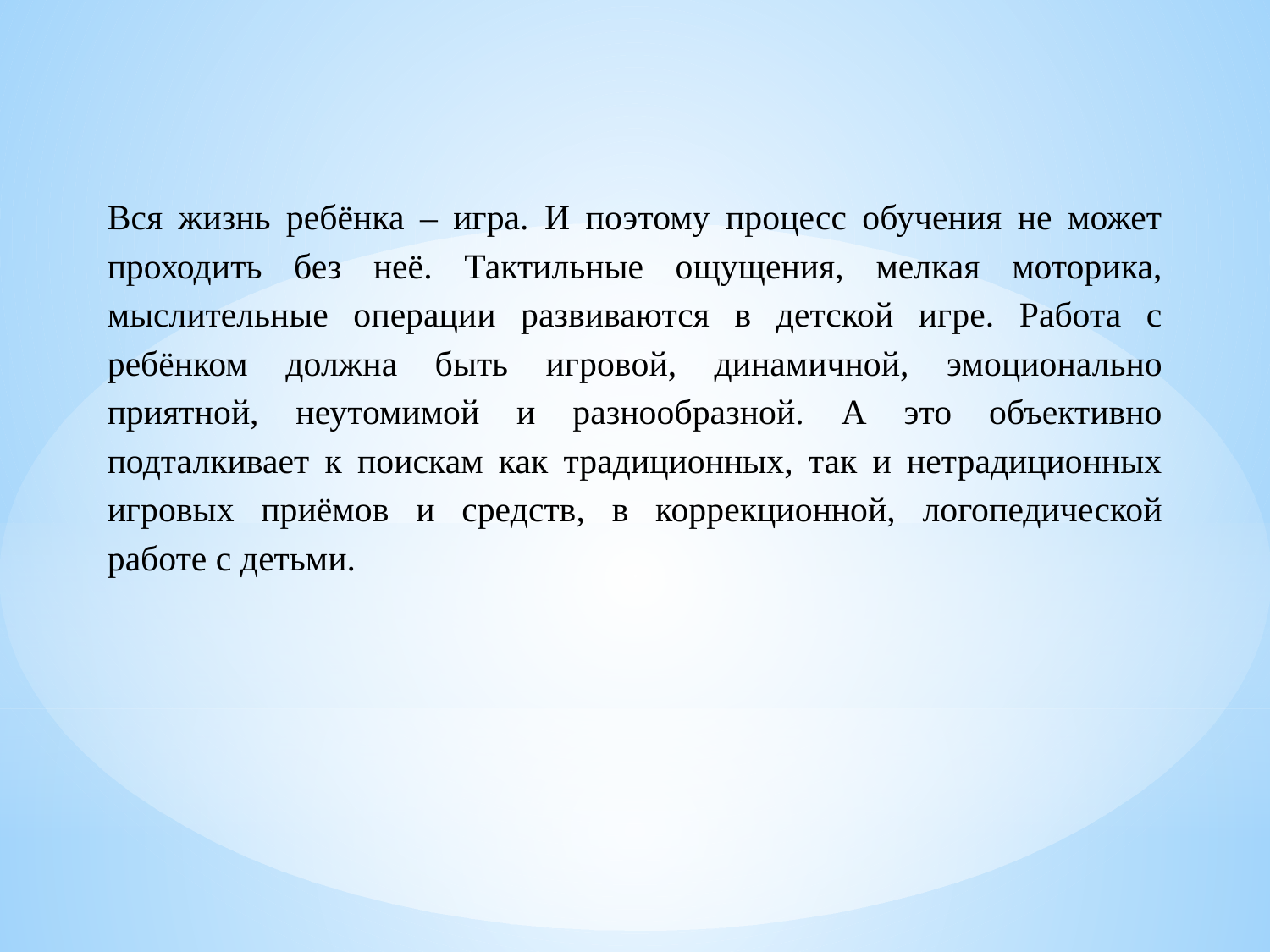

Вся жизнь ребёнка – игра. И поэтому процесс обучения не может проходить без неё. Тактильные ощущения, мелкая моторика, мыслительные операции развиваются в детской игре. Работа с ребёнком должна быть игровой, динамичной, эмоционально приятной, неутомимой и разнообразной. А это объективно подталкивает к поискам как традиционных, так и нетрадиционных игровых приёмов и средств, в коррекционной, логопедической работе с детьми.